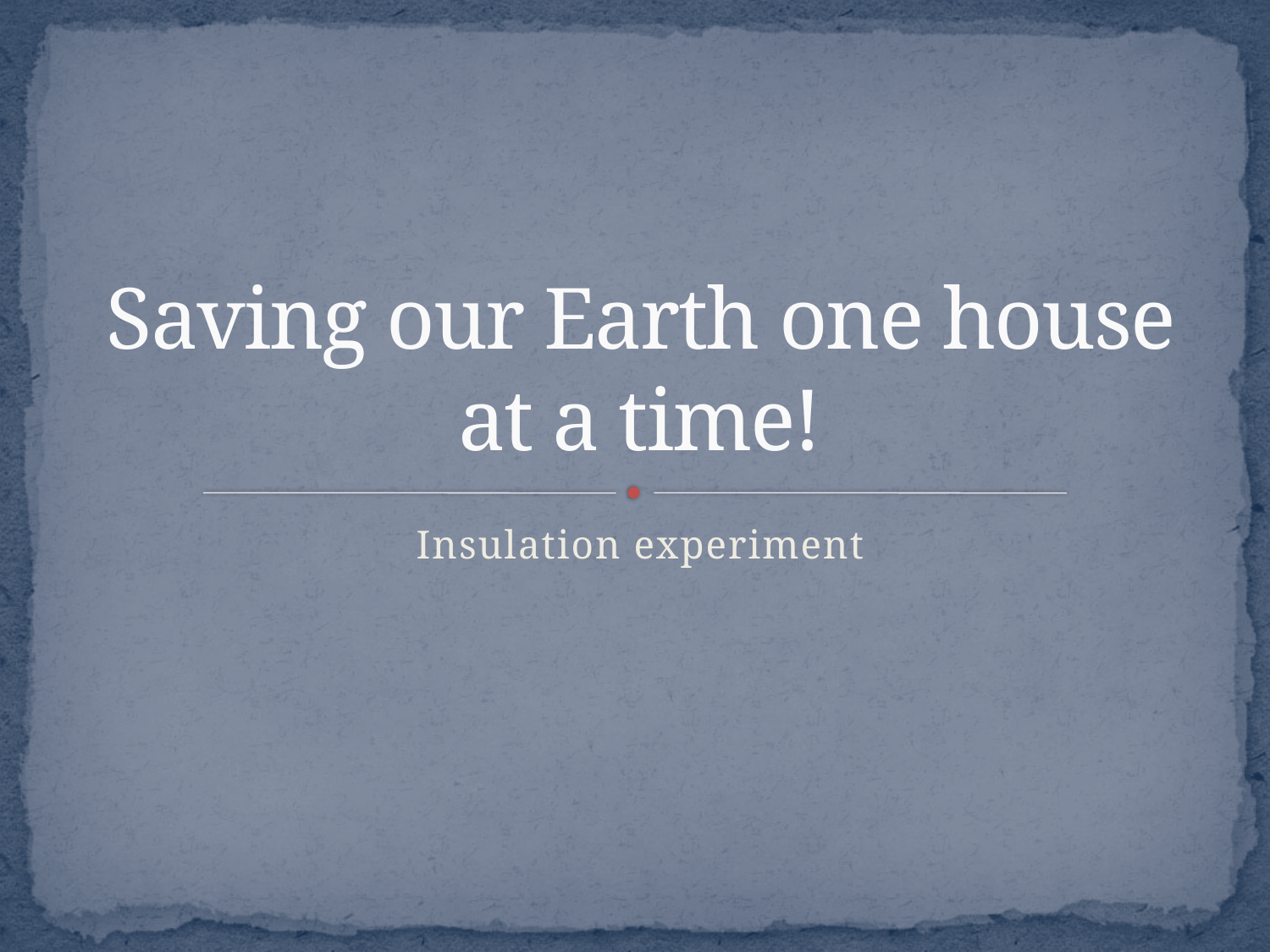

# Saving our Earth one house at a time!
Insulation experiment